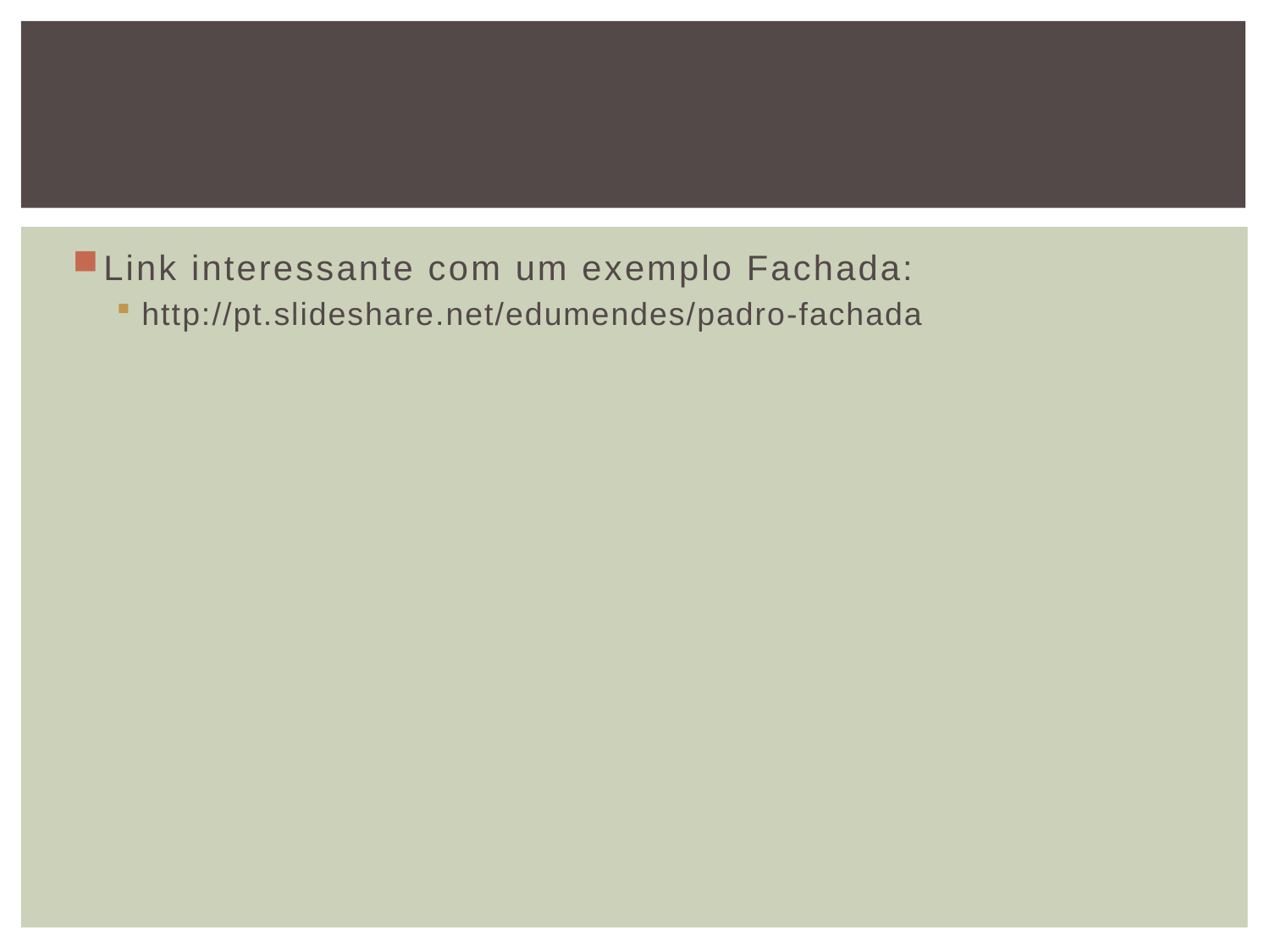

#
Link interessante com um exemplo Fachada:
http://pt.slideshare.net/edumendes/padro-fachada